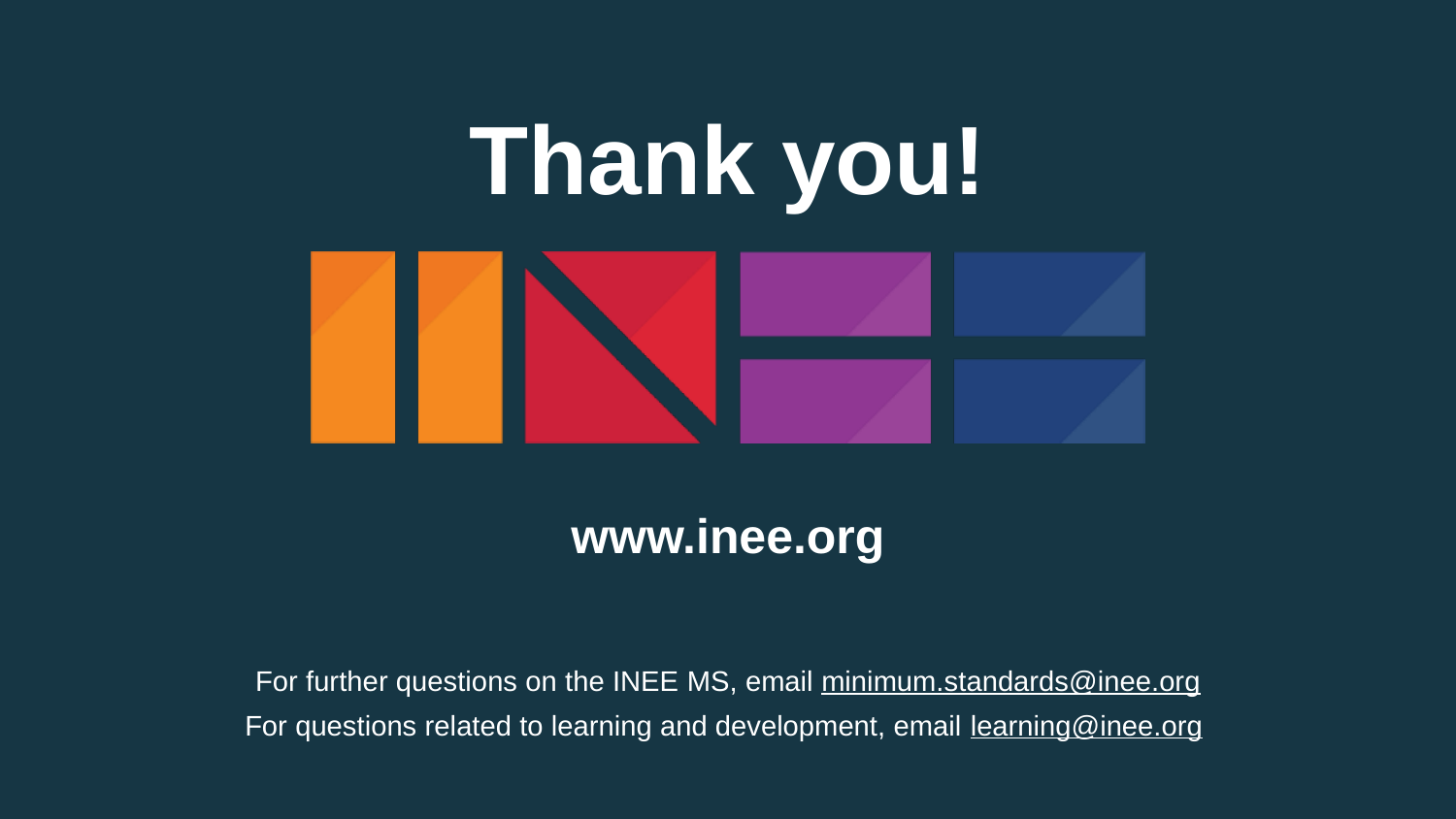

Thank you!
# For further questions on the INEE MS, email minimum.standards@inee.org
For questions related to learning and development, email learning@inee.org